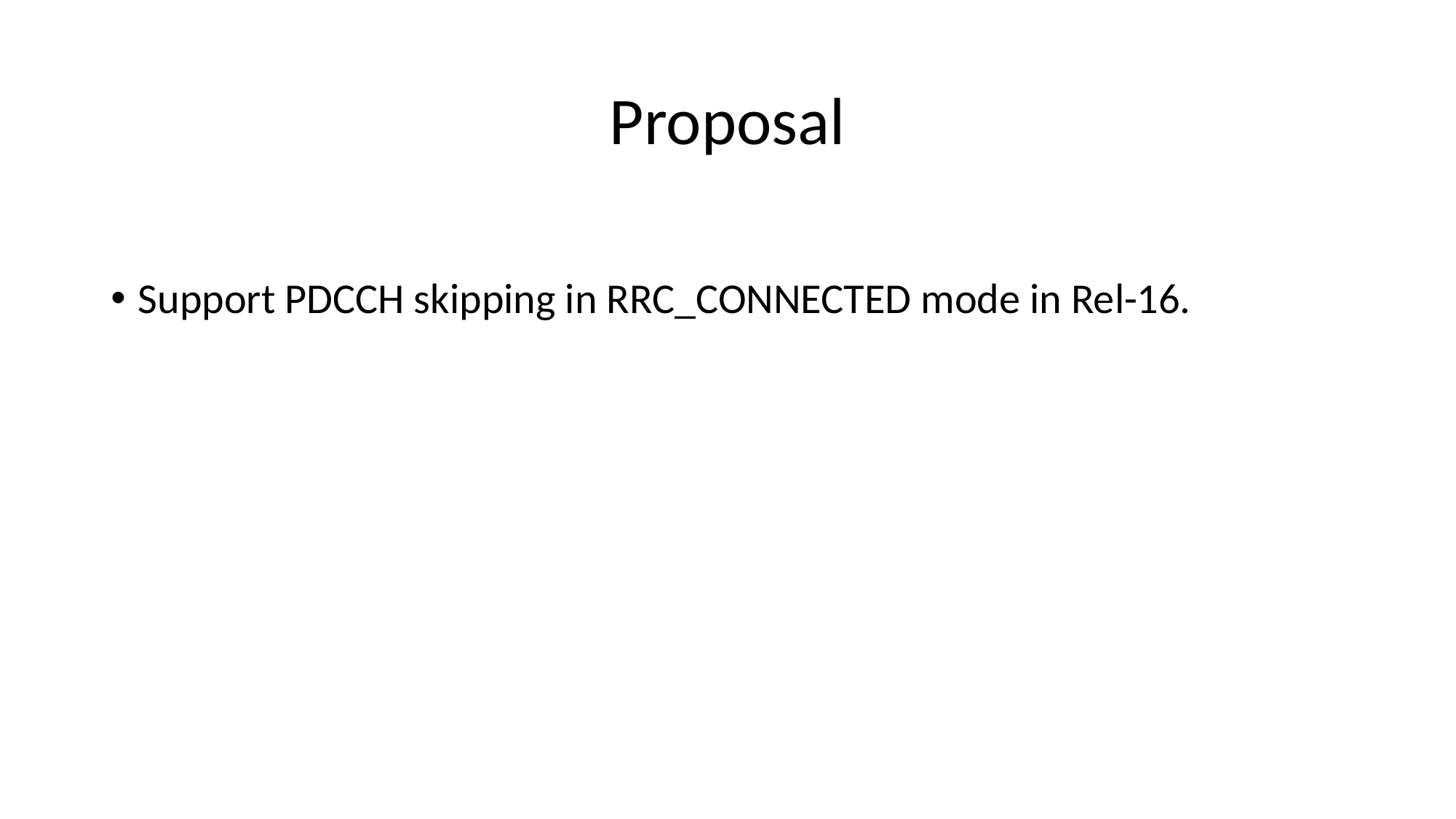

# Proposal
Support PDCCH skipping in RRC_CONNECTED mode in Rel-16.